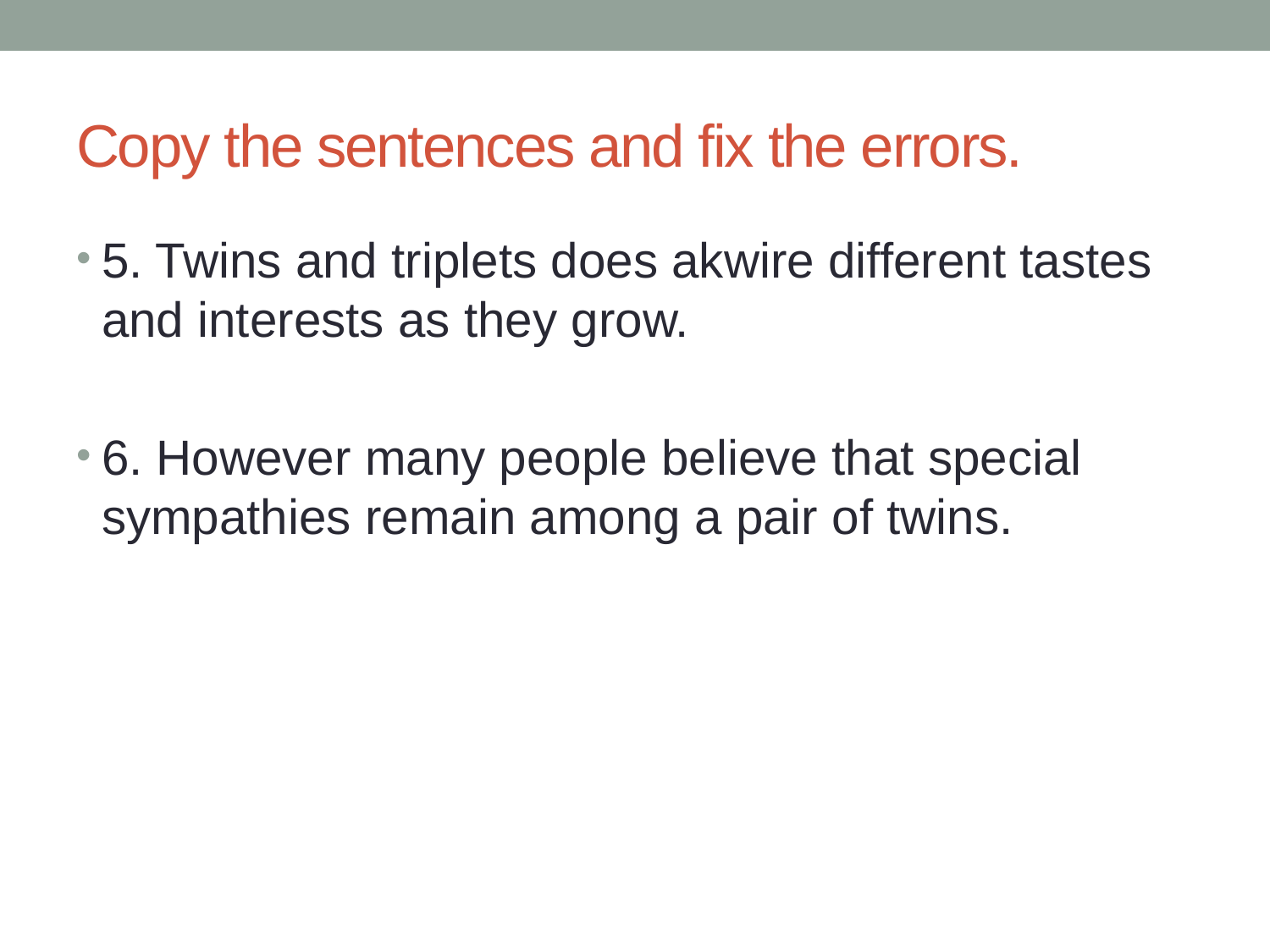

# Copy the sentences and fix the errors.
5. Twins and triplets does akwire different tastes and interests as they grow.

6. However many people believe that special sympathies remain among a pair of twins.